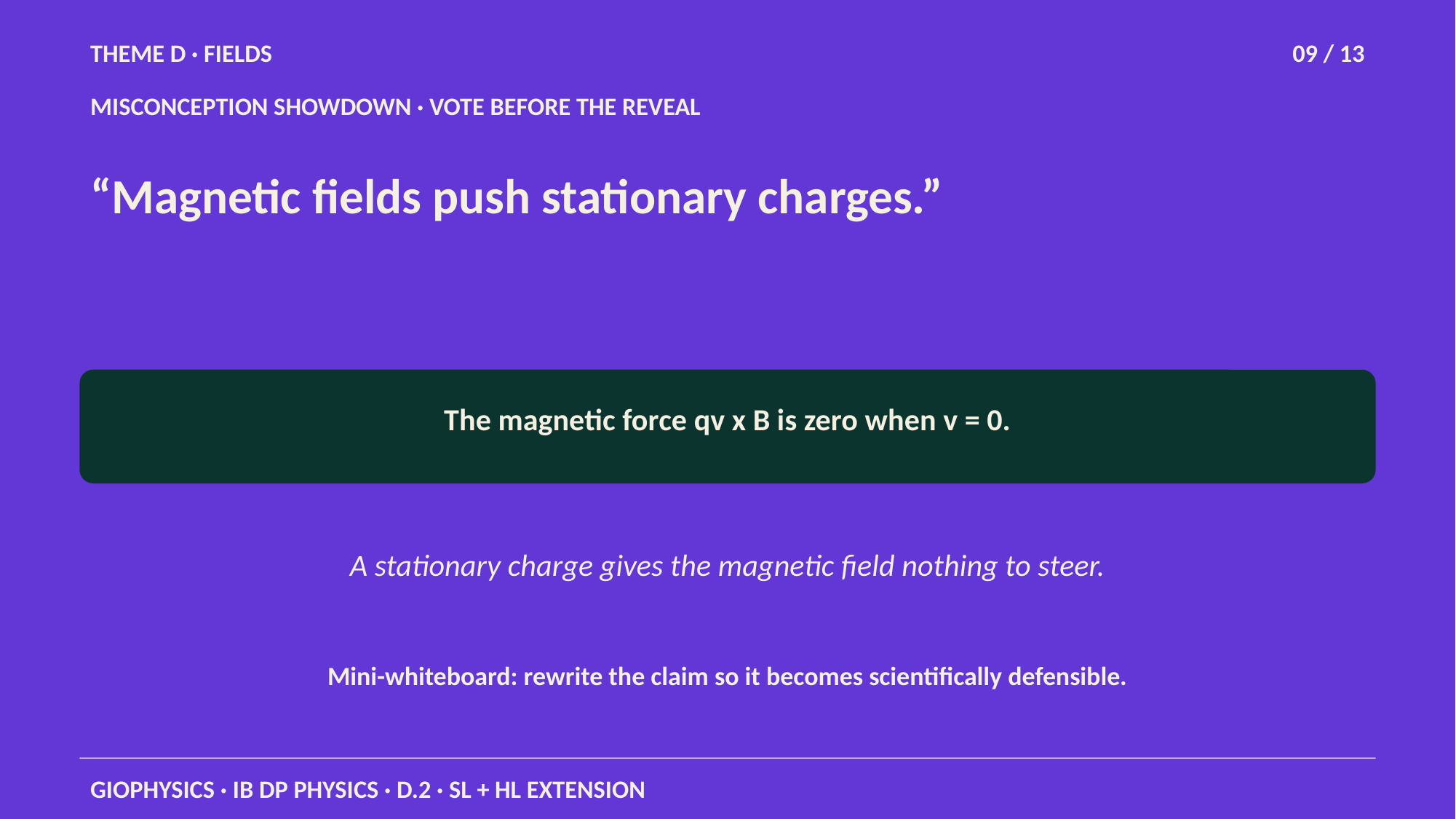

THEME D · FIELDS
09 / 13
MISCONCEPTION SHOWDOWN · VOTE BEFORE THE REVEAL
“Magnetic fields push stationary charges.”

The magnetic force qv x B is zero when v = 0.
A stationary charge gives the magnetic field nothing to steer.
Mini-whiteboard: rewrite the claim so it becomes scientifically defensible.

GIOPHYSICS · IB DP PHYSICS · D.2 · SL + HL EXTENSION